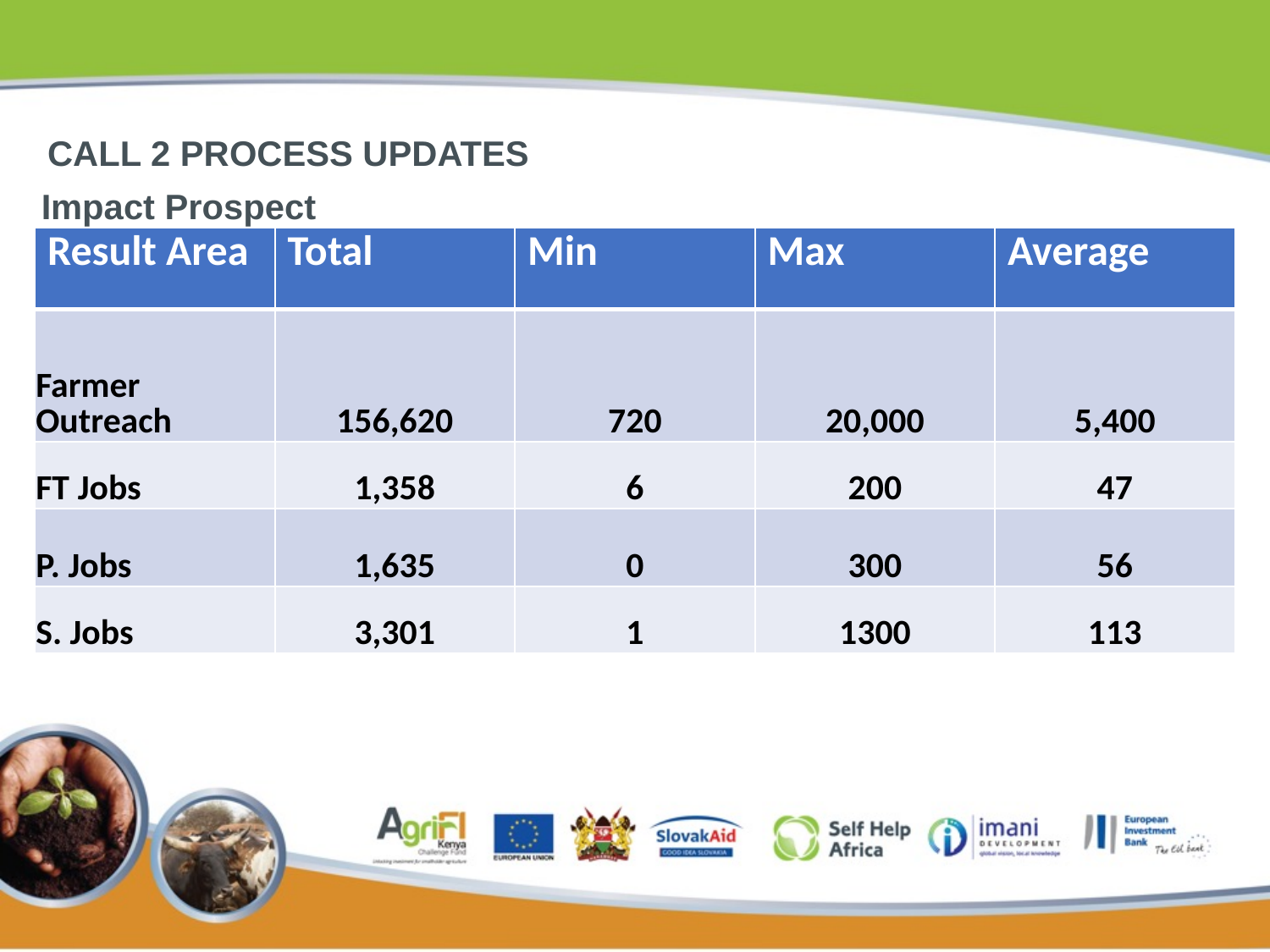

# CALL 2 PROCESS UPDATES
Impact Prospect
| Result Area | Total | Min | Max | Average |
| --- | --- | --- | --- | --- |
| Farmer Outreach | 156,620 | 720 | 20,000 | 5,400 |
| FT Jobs | 1,358 | 6 | 200 | 47 |
| P. Jobs | 1,635 | 0 | 300 | 56 |
| S. Jobs | 3,301 | 1 | 1300 | 113 |